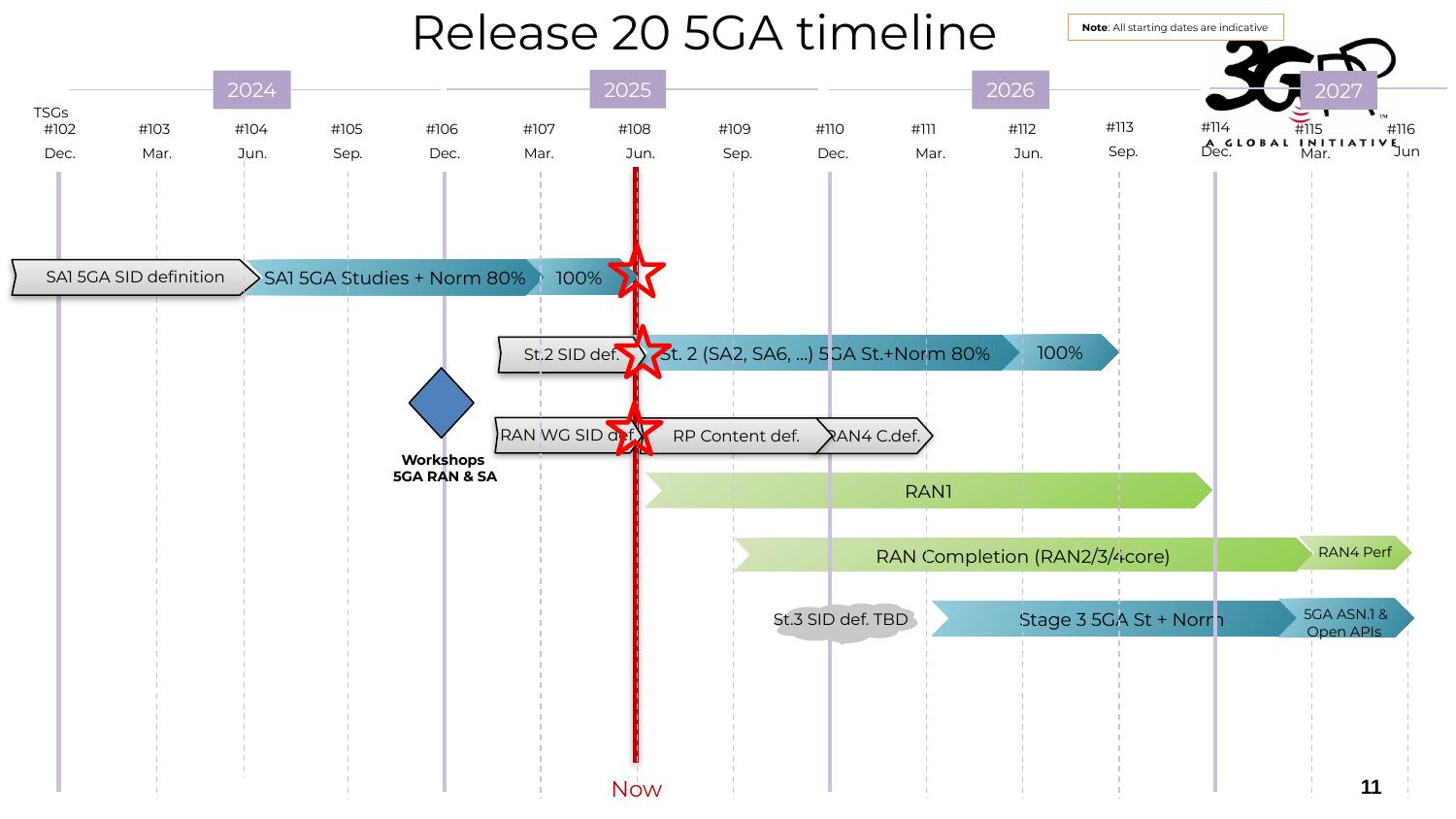

Release 20 5GA timeline
Note: All starting dates are indicative
2025
2024
2026
2027
TSGs
#113
Sep.
#114
Dec.
#102
Dec.
#103
Mar.
#104
Jun.
#105
Sep.
#106
Dec.
#107
Mar.
#108
Jun.
#109
Sep.
#110
Dec.
#111
Mar.
#112
Jun.
#116
#115
Jun
Mar.

100%
SA1 5GA Studies + Norm 80%
SA1 5GA SID definition

100%
St. 2 (SA2, SA6, …) 5GA St.+Norm 80%
St.2 SID def.

RAN WG SID def.
RP Content def.
RAN4 C.def.
Workshops
5GA RAN & SA
RAN1
RAN4 Perf
RAN Completion (RAN2/3/4core)
5GA ASN.1 & Open APIs
Stage 3 5GA St + Norm
St.3 SID def. TBD

Now